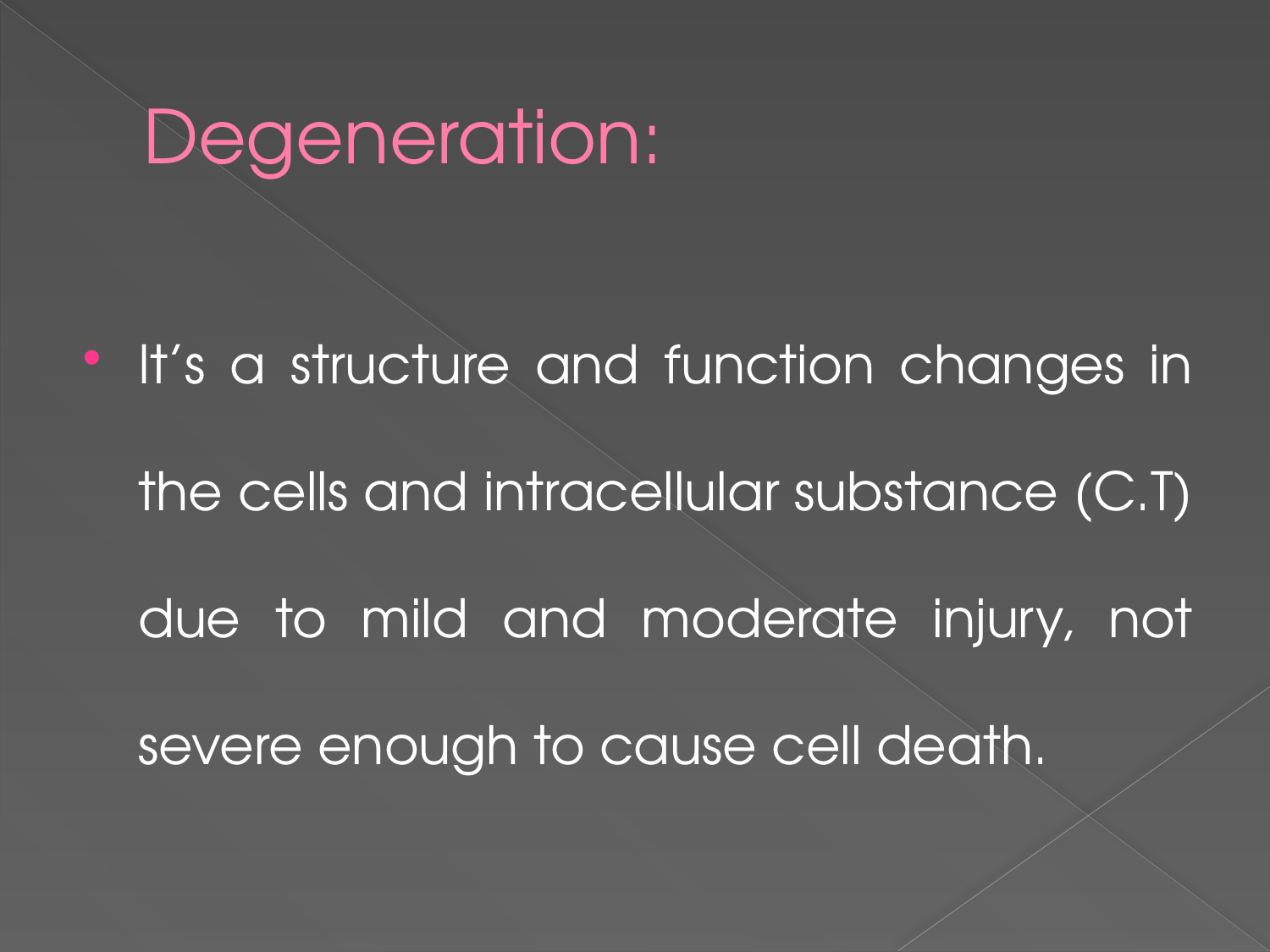

# Degeneration:
It’s a structure and function changes in the cells and intracellular substance (C.T) due to mild and moderate injury, not severe enough to cause cell death.